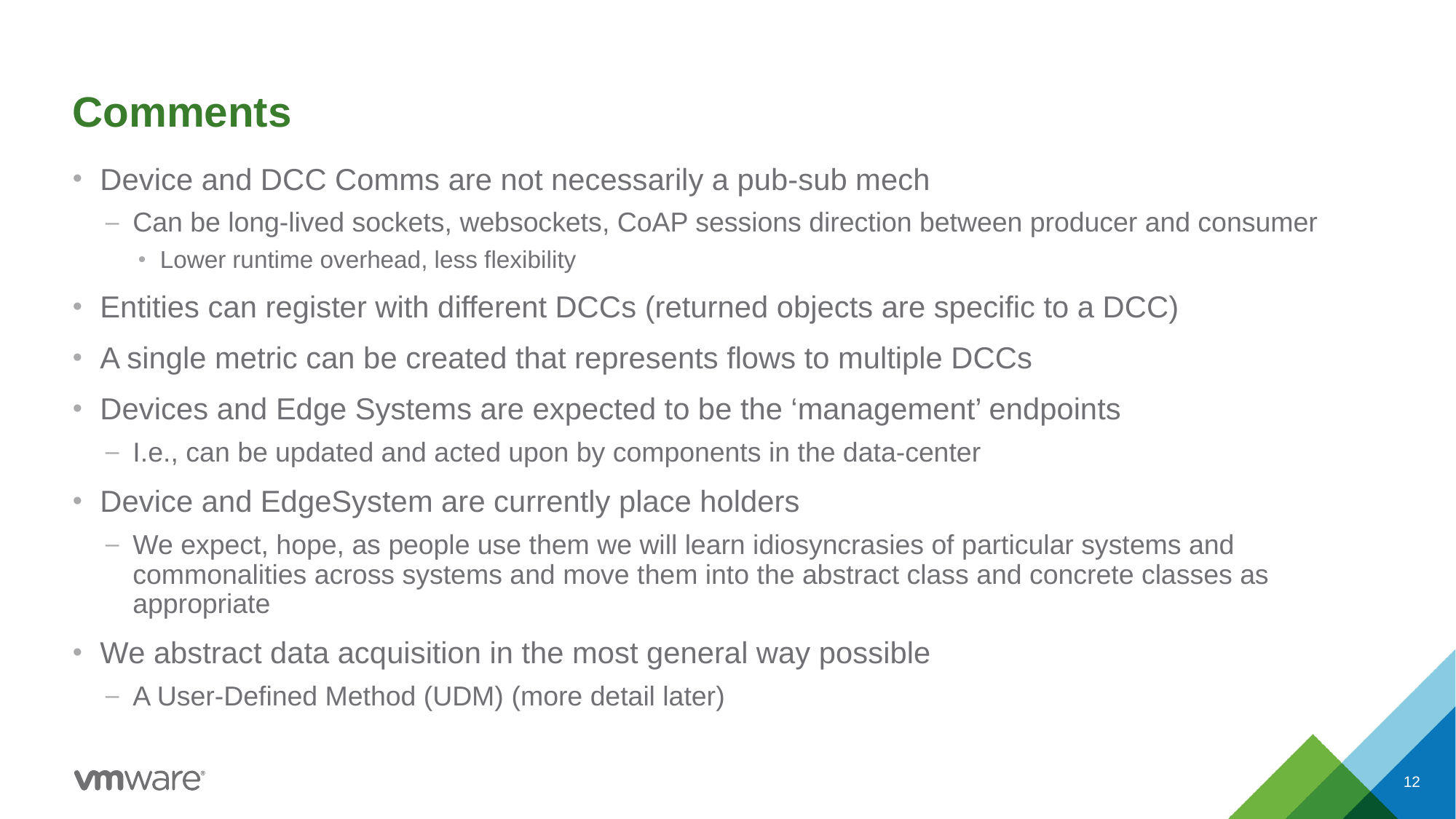

# Comments
Device and DCC Comms are not necessarily a pub-sub mech
Can be long-lived sockets, websockets, CoAP sessions direction between producer and consumer
Lower runtime overhead, less flexibility
Entities can register with different DCCs (returned objects are specific to a DCC)
A single metric can be created that represents flows to multiple DCCs
Devices and Edge Systems are expected to be the ‘management’ endpoints
I.e., can be updated and acted upon by components in the data-center
Device and EdgeSystem are currently place holders
We expect, hope, as people use them we will learn idiosyncrasies of particular systems and commonalities across systems and move them into the abstract class and concrete classes as appropriate
We abstract data acquisition in the most general way possible
A User-Defined Method (UDM) (more detail later)

12